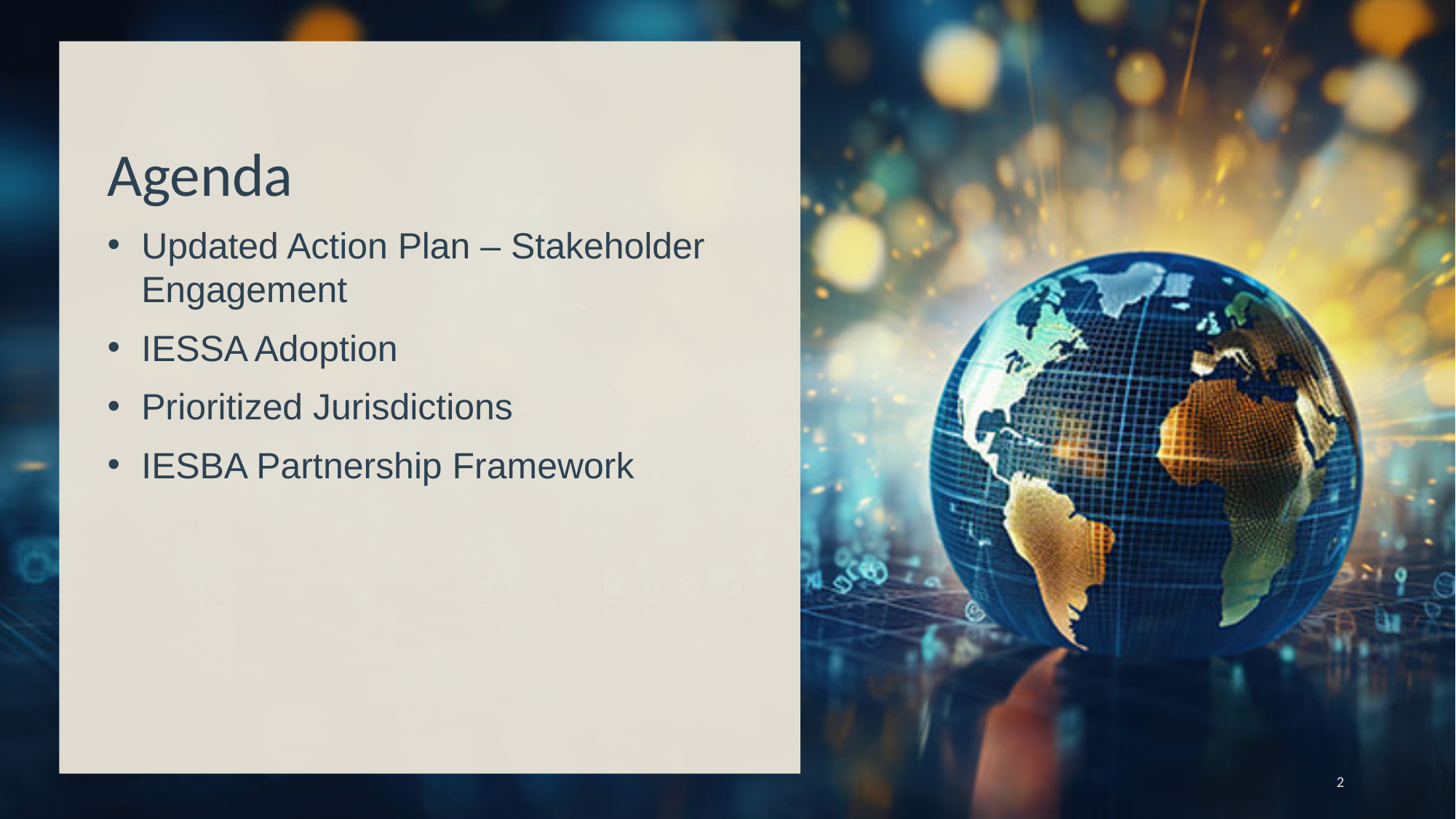

# Agenda
Updated Action Plan – Stakeholder Engagement
IESSA Adoption
Prioritized Jurisdictions
IESBA Partnership Framework

2